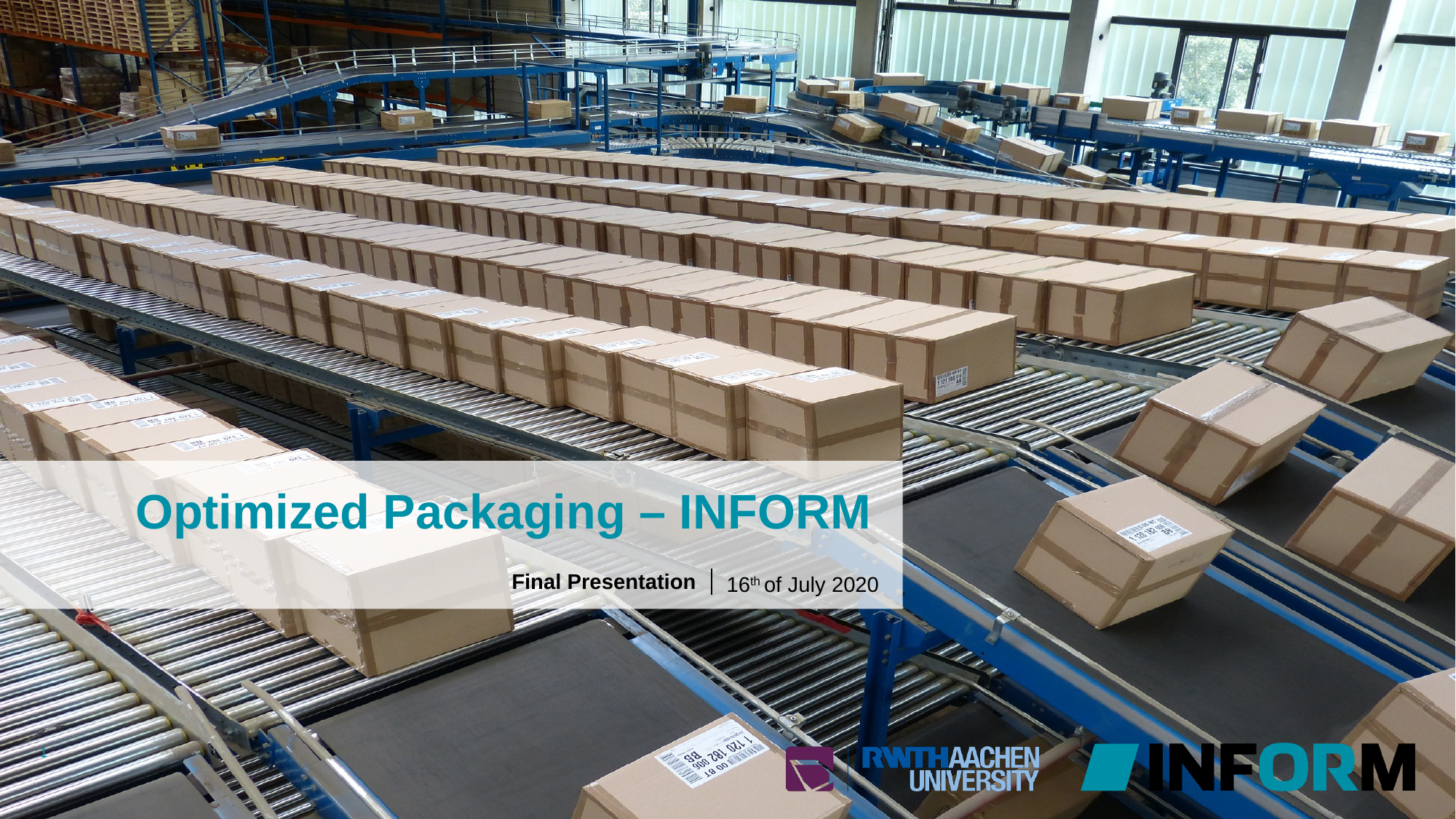

Optimized Packaging – INFORM
Final Presentation
16th of July 2020